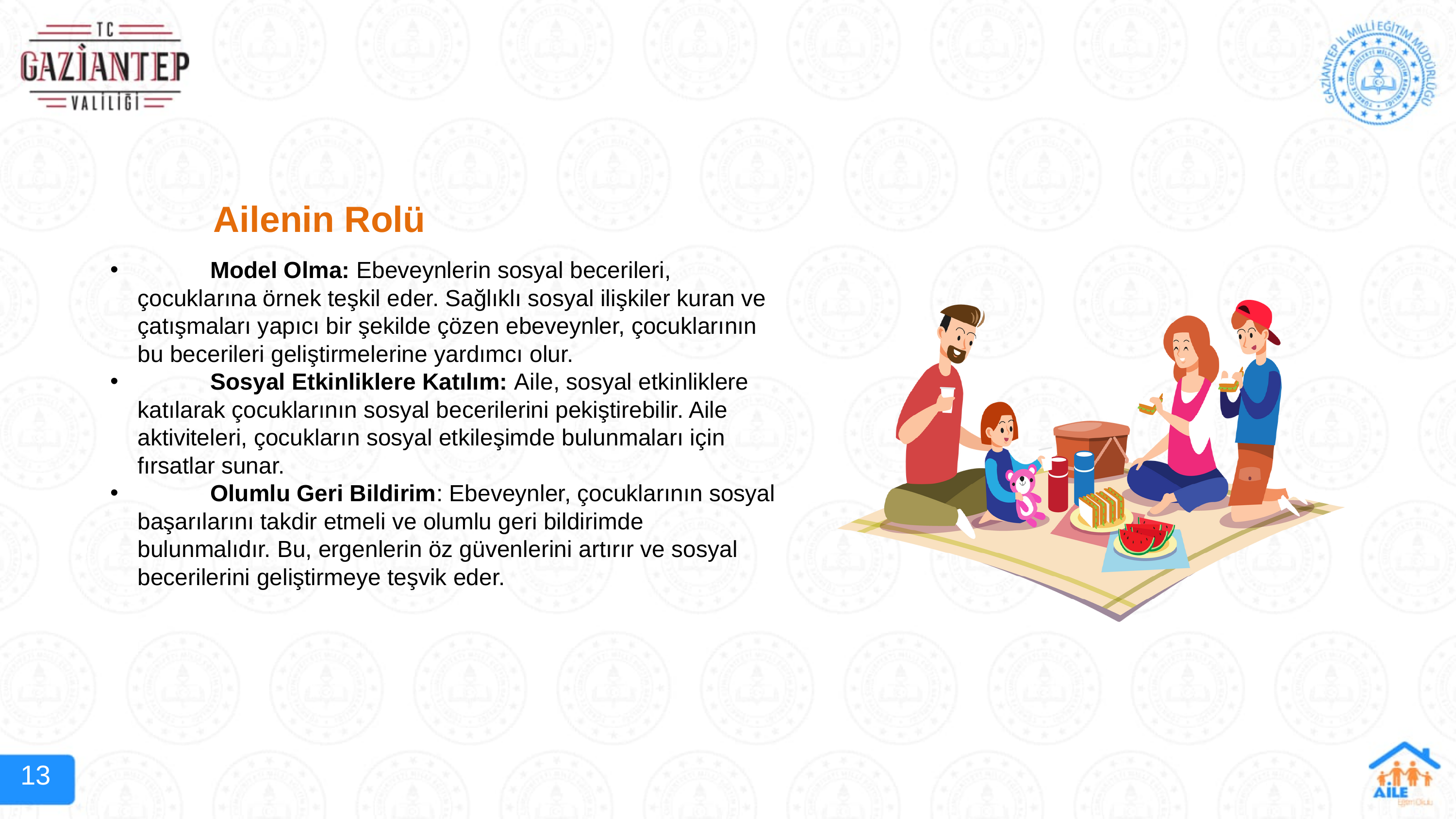

Ailenin Rolü
	Model Olma: Ebeveynlerin sosyal becerileri, çocuklarına örnek teşkil eder. Sağlıklı sosyal ilişkiler kuran ve çatışmaları yapıcı bir şekilde çözen ebeveynler, çocuklarının bu becerileri geliştirmelerine yardımcı olur.
	Sosyal Etkinliklere Katılım: Aile, sosyal etkinliklere katılarak çocuklarının sosyal becerilerini pekiştirebilir. Aile aktiviteleri, çocukların sosyal etkileşimde bulunmaları için fırsatlar sunar.
	Olumlu Geri Bildirim: Ebeveynler, çocuklarının sosyal başarılarını takdir etmeli ve olumlu geri bildirimde bulunmalıdır. Bu, ergenlerin öz güvenlerini artırır ve sosyal becerilerini geliştirmeye teşvik eder.

13